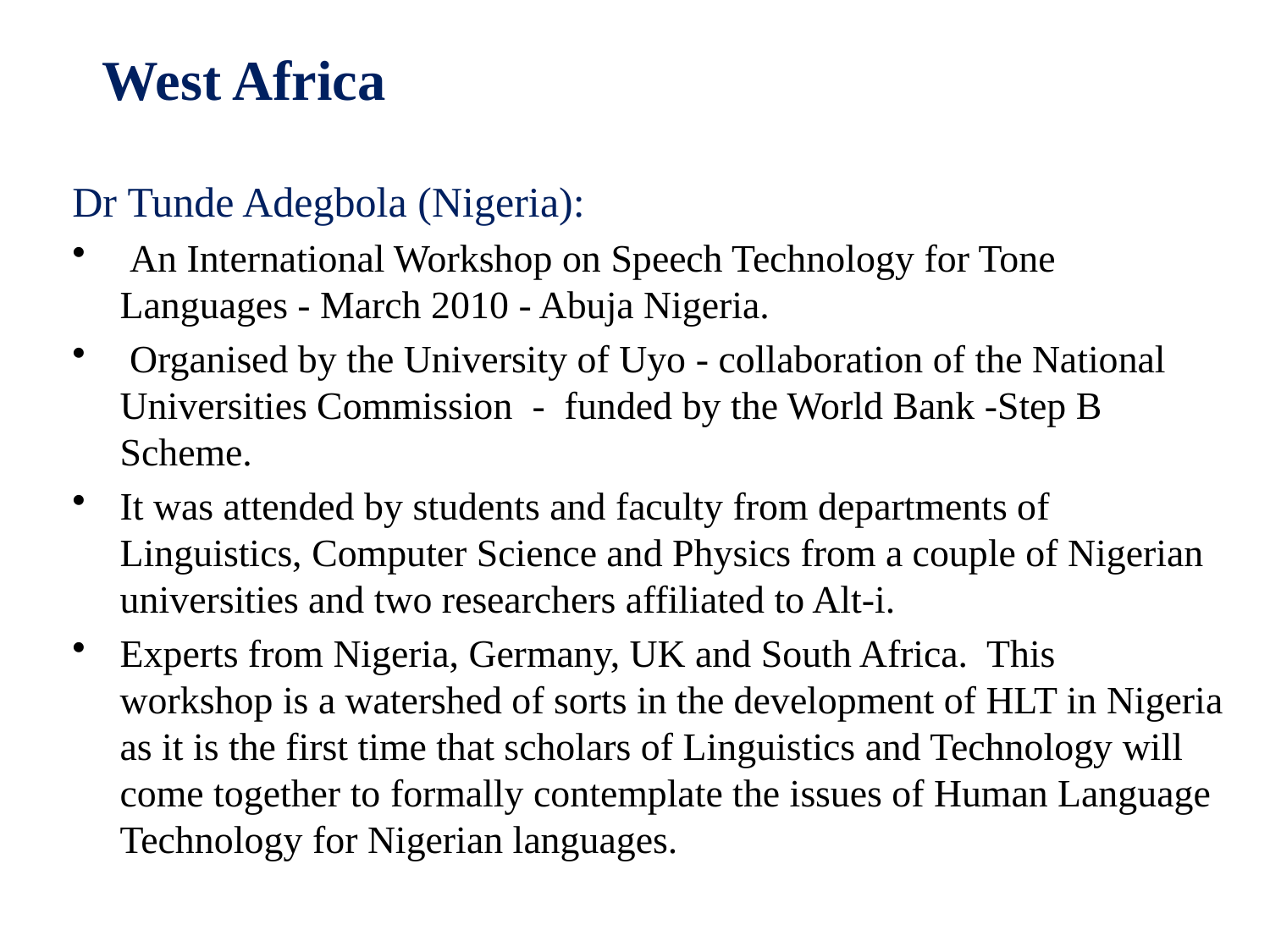

# West Africa
Dr Tunde Adegbola (Nigeria):
 An International Workshop on Speech Technology for Tone Languages - March 2010 - Abuja Nigeria.
 Organised by the University of Uyo - collaboration of the National Universities Commission  -  funded by the World Bank -Step B Scheme.
It was attended by students and faculty from departments of Linguistics, Computer Science and Physics from a couple of Nigerian universities and two researchers affiliated to Alt-i.
Experts from Nigeria, Germany, UK and South Africa.  This workshop is a watershed of sorts in the development of HLT in Nigeria as it is the first time that scholars of Linguistics and Technology will come together to formally contemplate the issues of Human Language Technology for Nigerian languages.